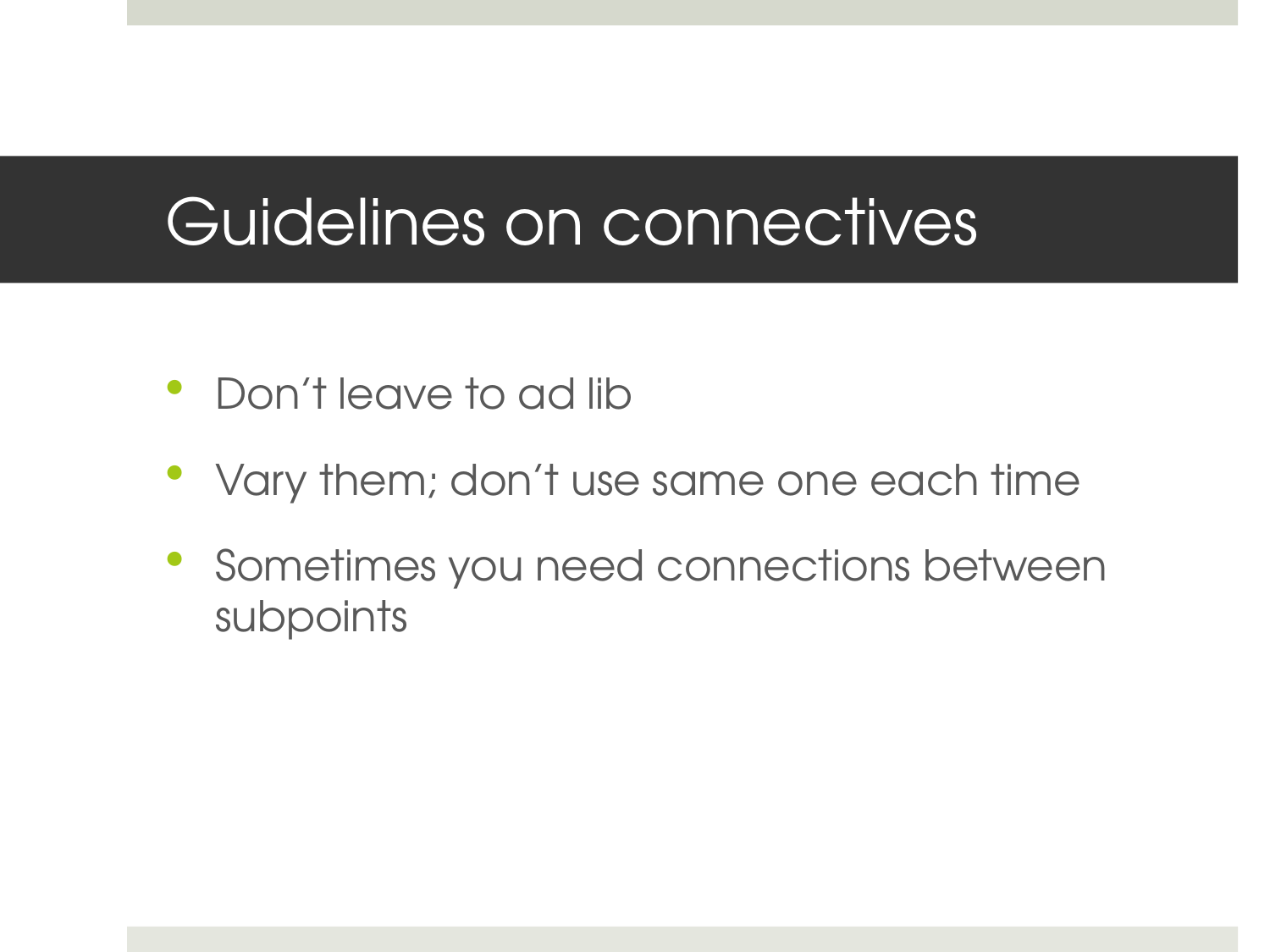

# Guidelines on connectives
Don’t leave to ad lib
Vary them; don’t use same one each time
Sometimes you need connections between subpoints